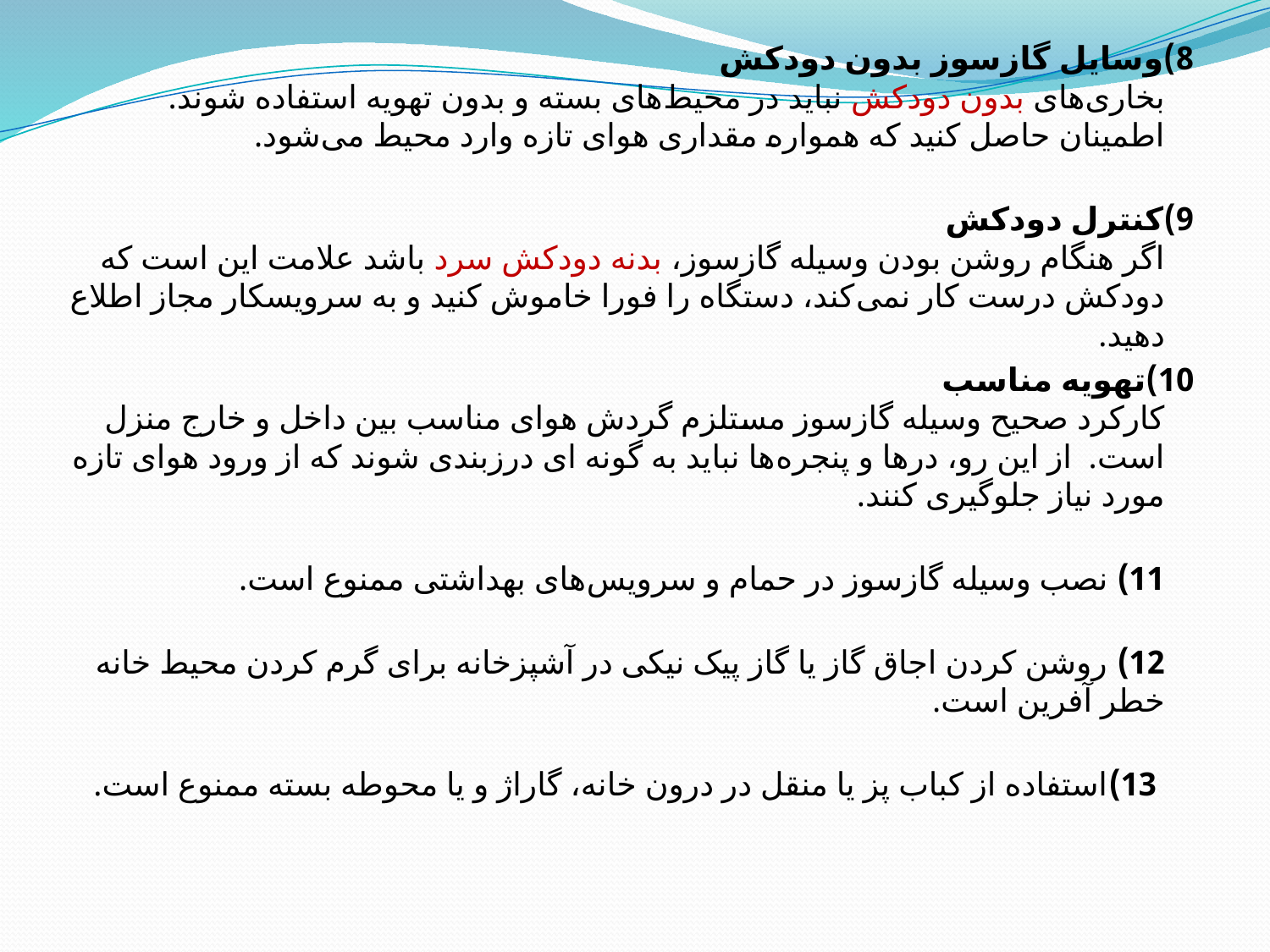

8)وسایل گازسوز بدون دودکش
بخاری‌های بدون دودکش نباید در محیط‌های بسته و بدون تهویه استفاده شوند. اطمینان حاصل کنید که همواره مقداری هوای تازه وارد محیط می‌شود.
9)کنترل دودکش
اگر هنگام روشن بودن وسیله گازسوز، بدنه دودکش سرد باشد علامت این است که دودکش درست کار نمی‌کند، دستگاه را فورا خاموش کنید و به سرویسکار مجاز اطلاع دهید.
10)تهویه مناسب
کارکرد صحیح وسیله گازسوز مستلزم گردش هوای مناسب بین داخل و خارج منزل است.  از این رو، درها و پنجره‌ها نباید به گونه ای درزبندی شوند که از ورود هوای تازه مورد نیاز جلوگیری کنند.
11) نصب وسیله گازسوز در حمام و سرویس‌های بهداشتی ممنوع است.
12) روشن کردن اجاق گاز یا گاز پیک نیکی در آشپزخانه برای گرم کردن محیط خانه خطر آفرین است.
 13)استفاده از کباب پز یا منقل در درون خانه، گاراژ و یا محوطه بسته ممنوع است.